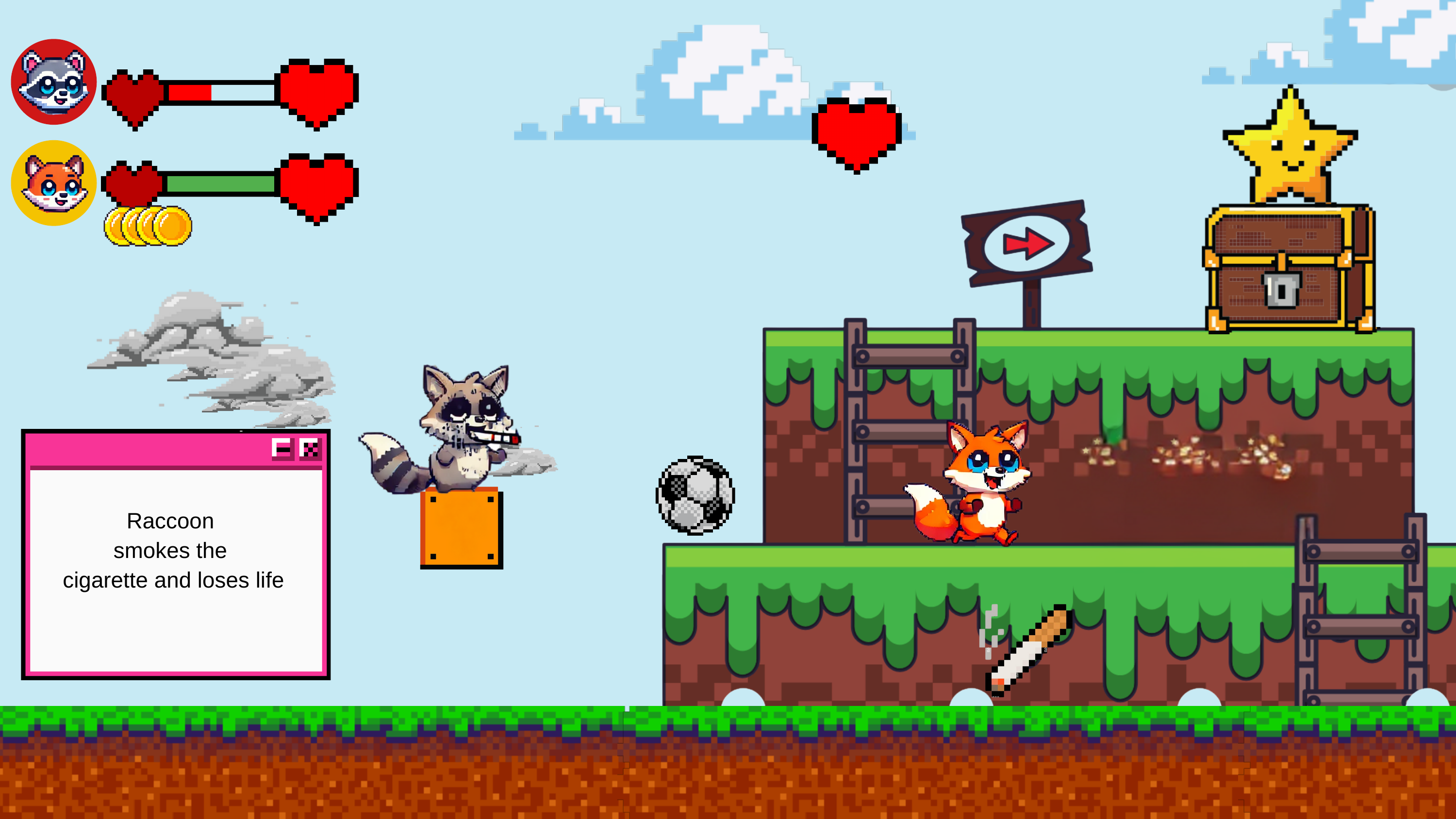

Raccoon
smokes the
cigarette and loses life